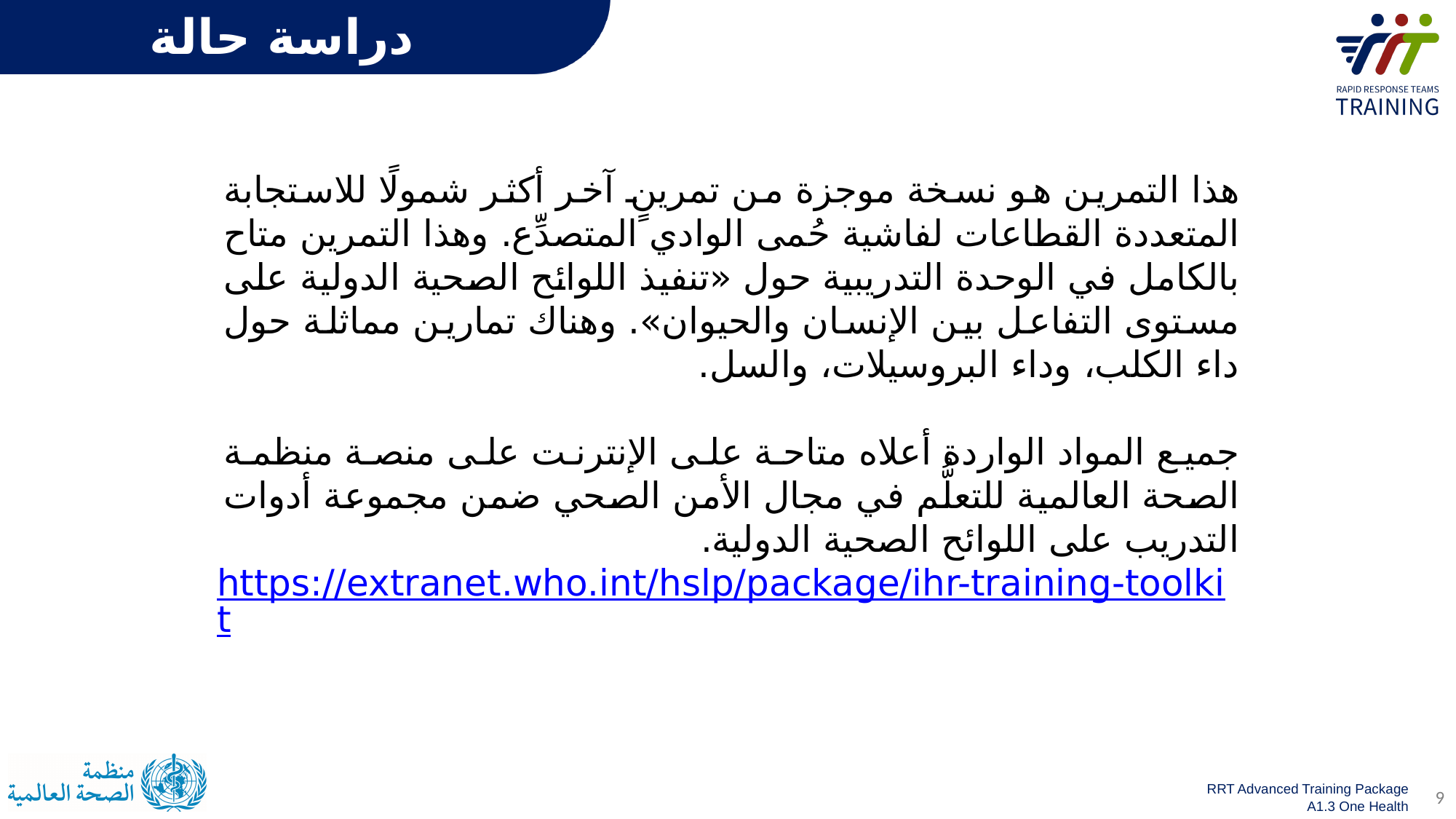

دراسة حالة
هذا التمرين هو نسخة موجزة من تمرينٍ آخر أكثر شمولًا للاستجابة المتعددة القطاعات لفاشية حُمى الوادي المتصدِّع. وهذا التمرين متاح بالكامل في الوحدة التدريبية حول «تنفيذ اللوائح الصحية الدولية على مستوى التفاعل بين الإنسان والحيوان». وهناك تمارين مماثلة حول داء الكلب، وداء البروسيلات، والسل.

جميع المواد الواردة أعلاه متاحة على الإنترنت على منصة منظمة الصحة العالمية للتعلُّم في مجال الأمن الصحي ضمن مجموعة أدوات التدريب على اللوائح الصحية الدولية.
https://extranet.who.int/hslp/package/ihr-training-toolkit